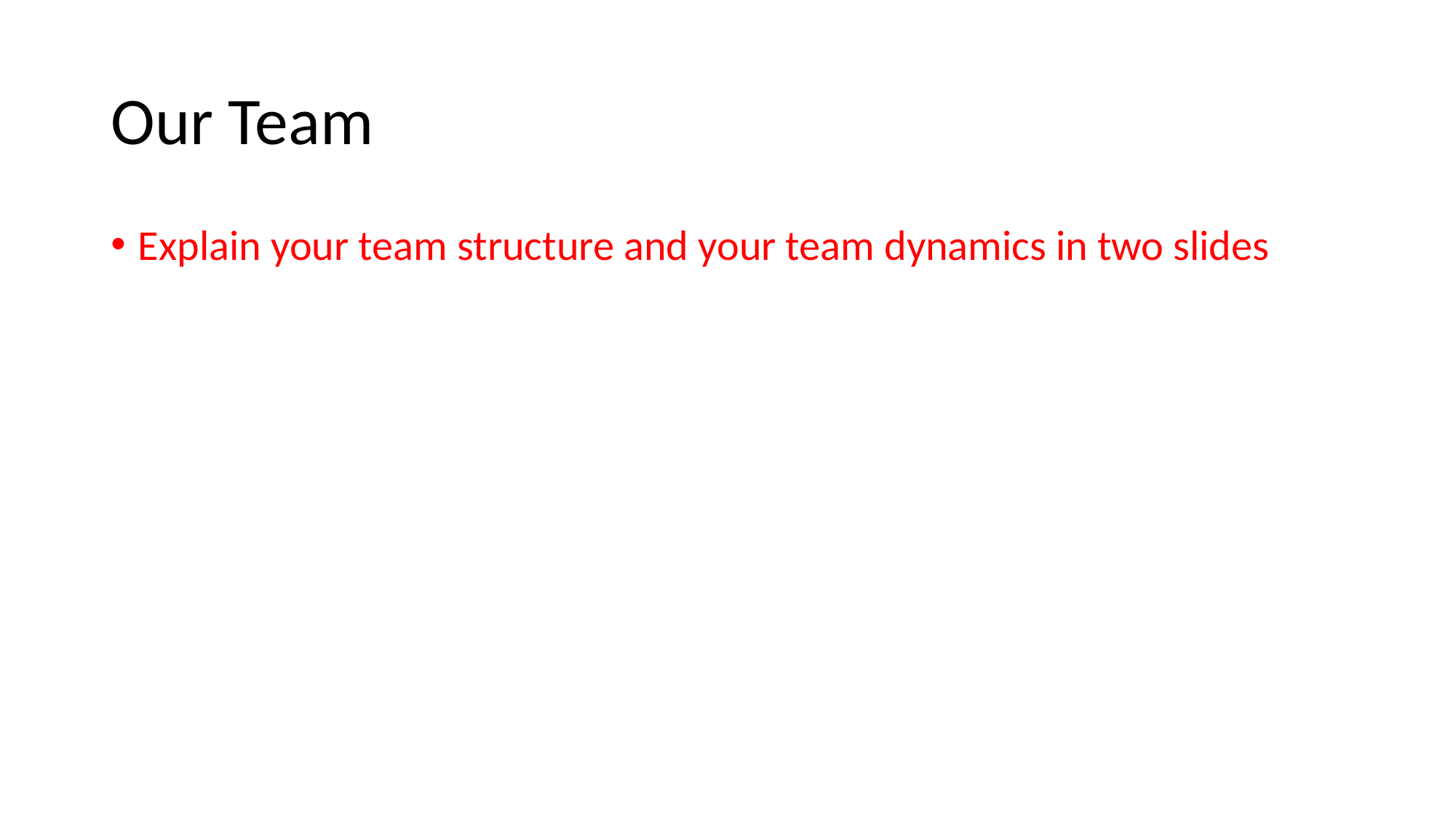

# Our Team
Explain your team structure and your team dynamics in two slides